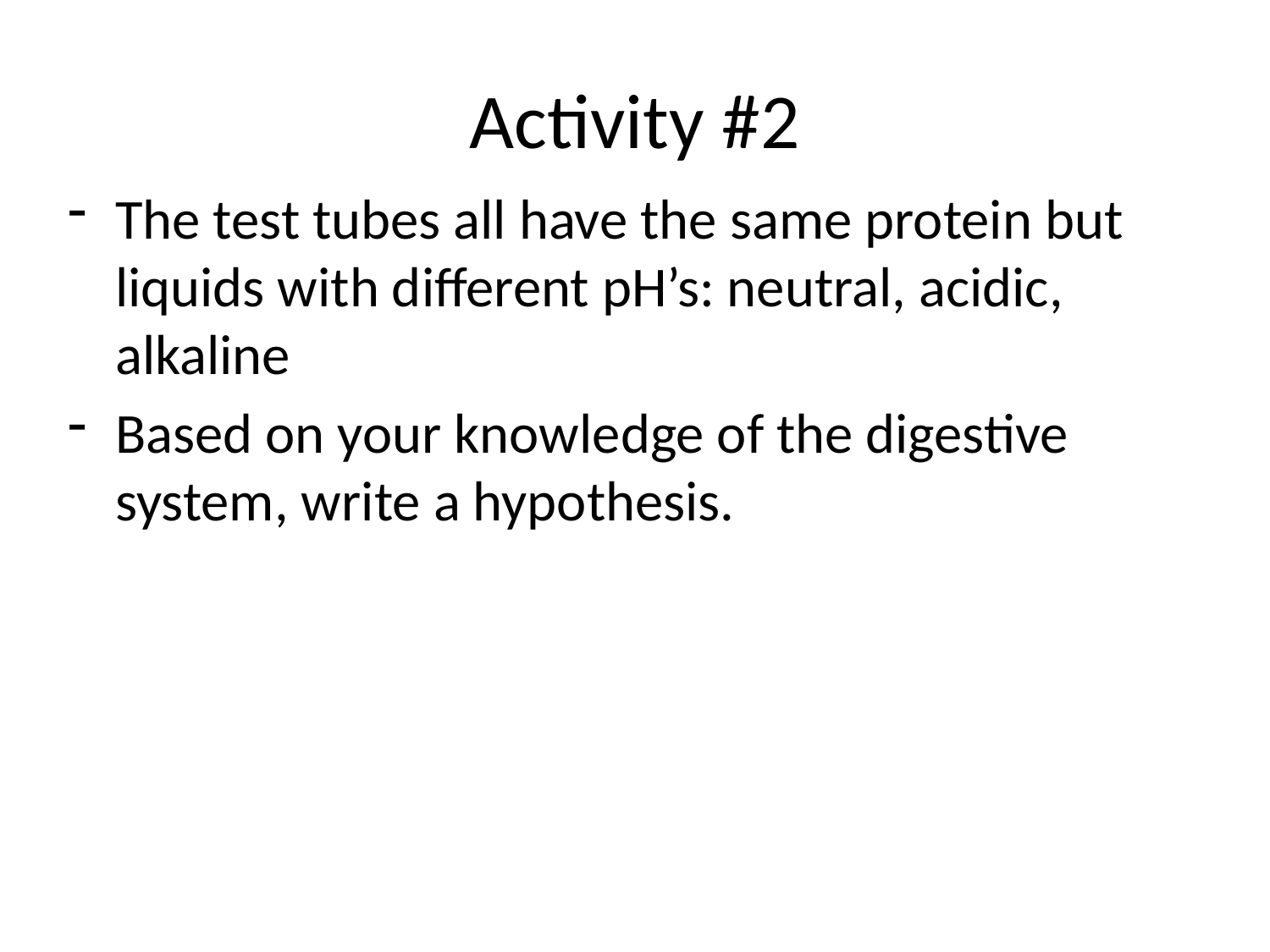

# Activity #2
The test tubes all have the same protein but liquids with different pH’s: neutral, acidic, alkaline
Based on your knowledge of the digestive system, write a hypothesis.